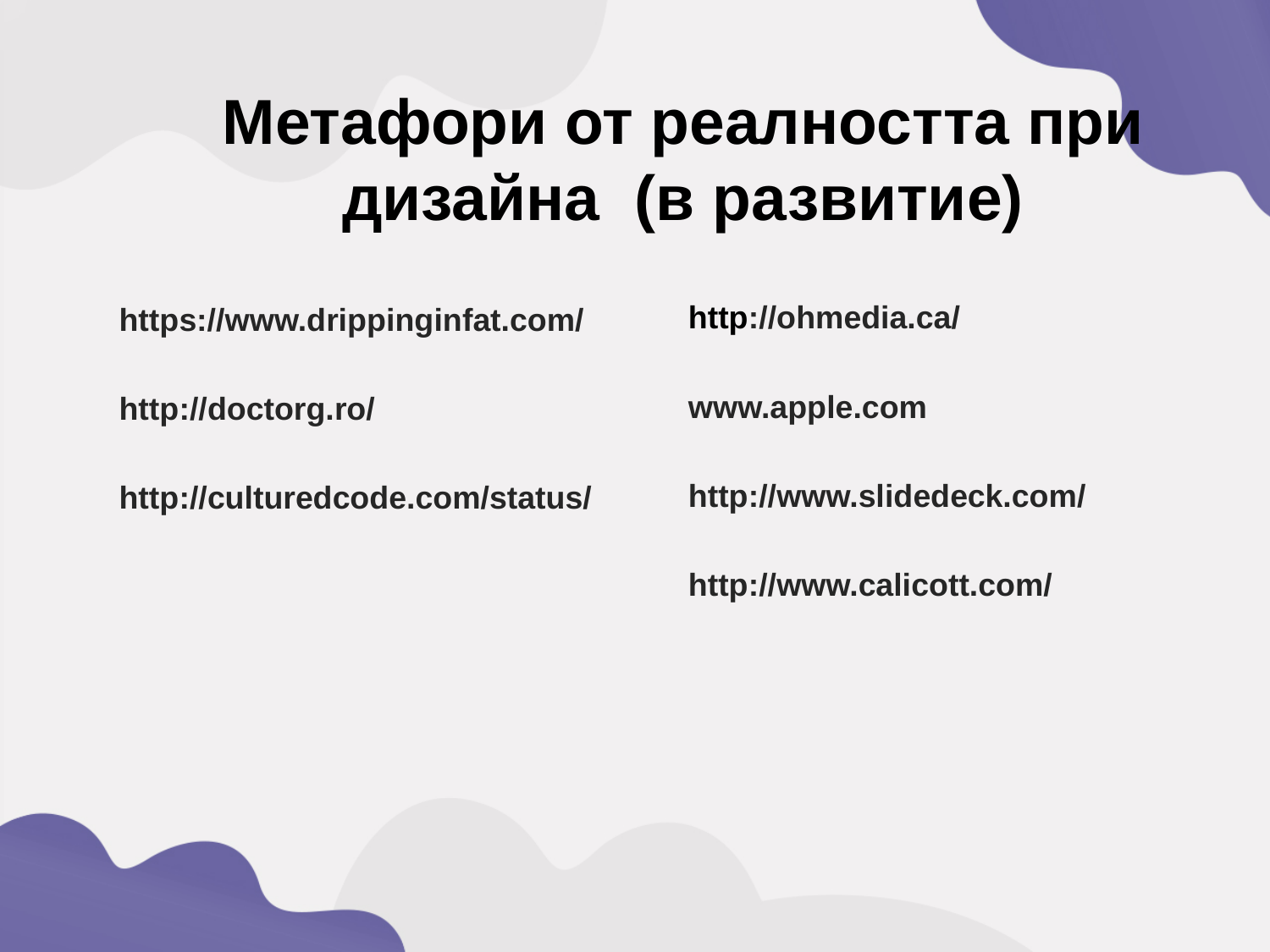

Метафори от реалността при дизайна  (в развитие)

http://ohmedia.ca/

www.apple.com

http://www.slidedeck.com/

http://www.calicott.com/

https://www.drippinginfat.com/

http://doctorg.ro/

http://culturedcode.com/status/